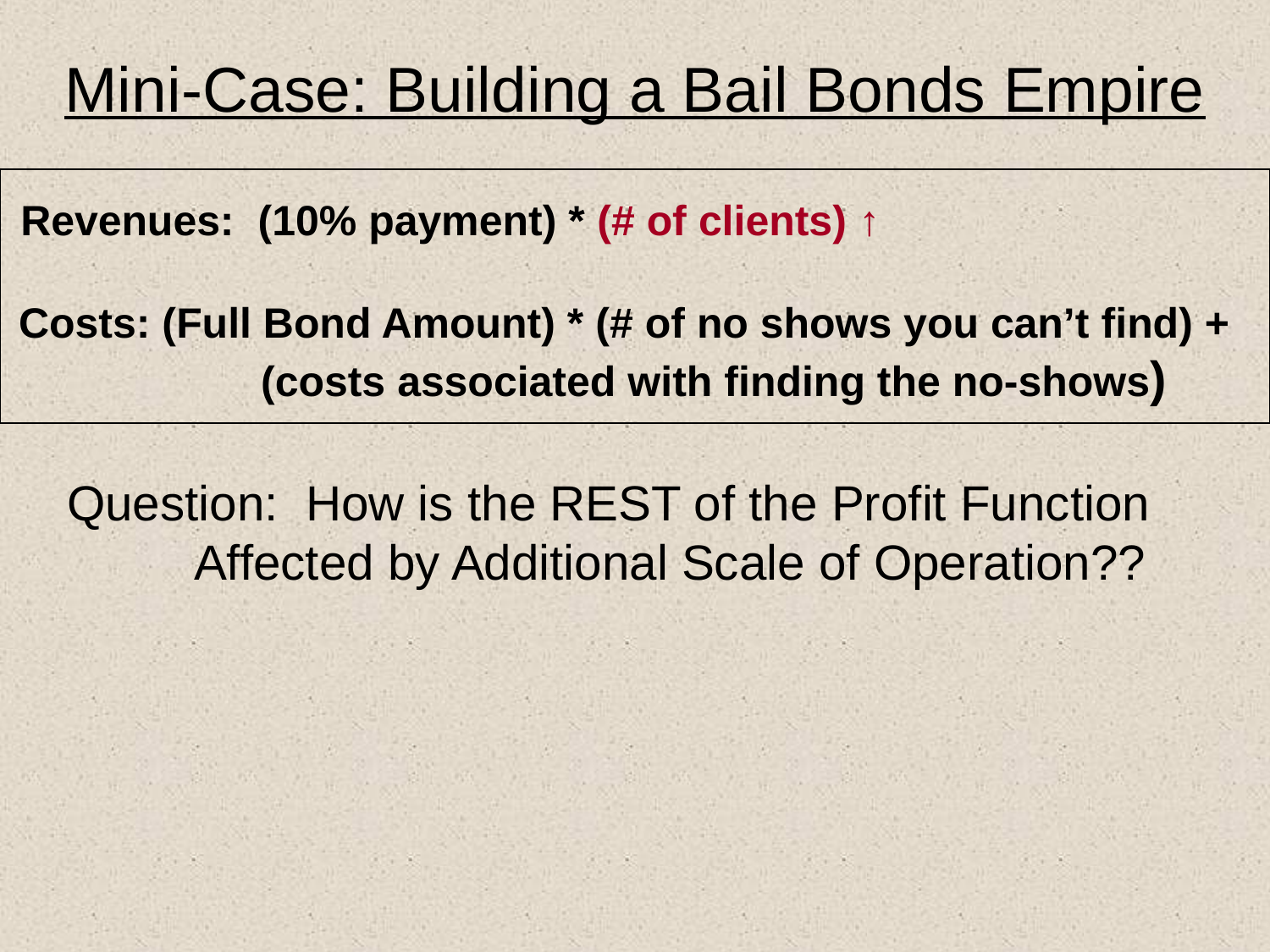

Mini-Case: Building a Bail Bonds Empire

 Revenues:  (10% payment) * (# of clients) ↑

 Costs: (Full Bond Amount) * (# of no shows you can’t find) +
		(costs associated with finding the no-shows)
Question:  How is the REST of the Profit Function
	Affected by Additional Scale of Operation??